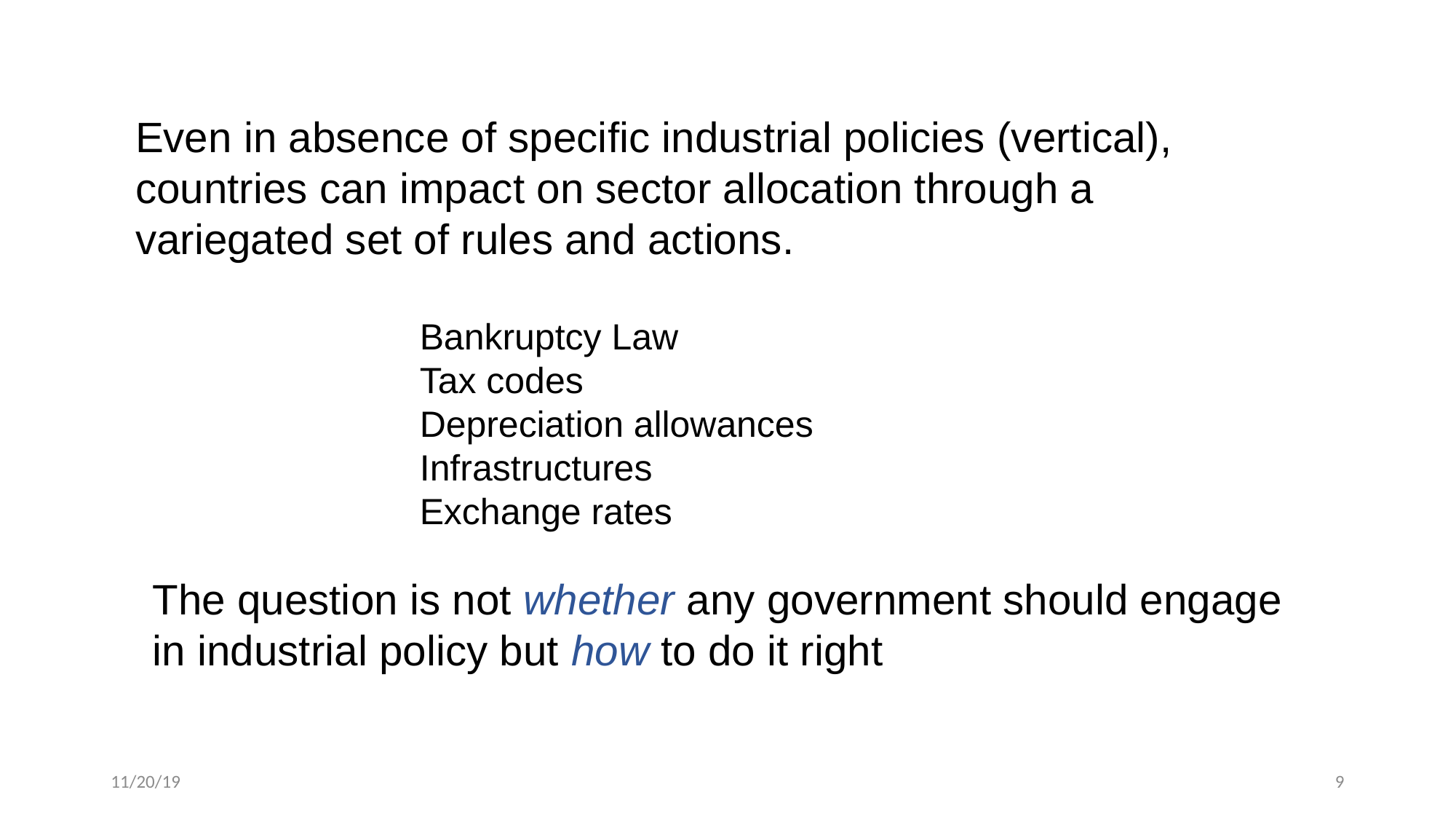

Even in absence of specific industrial policies (vertical), countries can impact on sector allocation through a variegated set of rules and actions.
Bankruptcy Law
Tax codes
Depreciation allowances
Infrastructures
Exchange rates
The question is not whether any government should engage in industrial policy but how to do it right
11/20/19

9